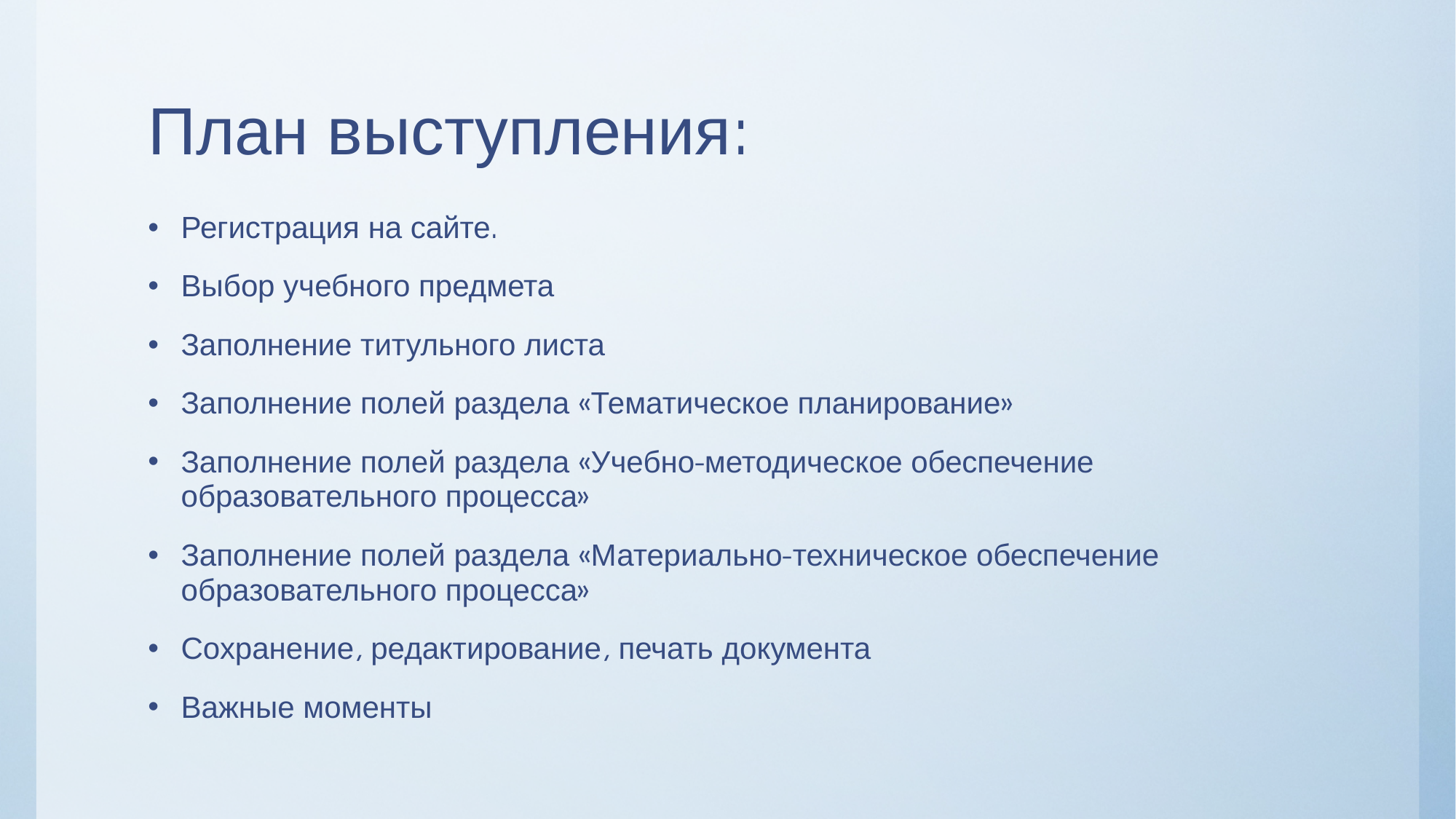

# План выступления:
Регистрация на сайте.
Выбор учебного предмета
Заполнение титульного листа
Заполнение полей раздела «Тематическое планирование»
Заполнение полей раздела «Учебно-методическое обеспечение образовательного процесса»
Заполнение полей раздела «Материально-техническое обеспечение образовательного процесса»
Сохранение, редактирование, печать документа
Важные моменты